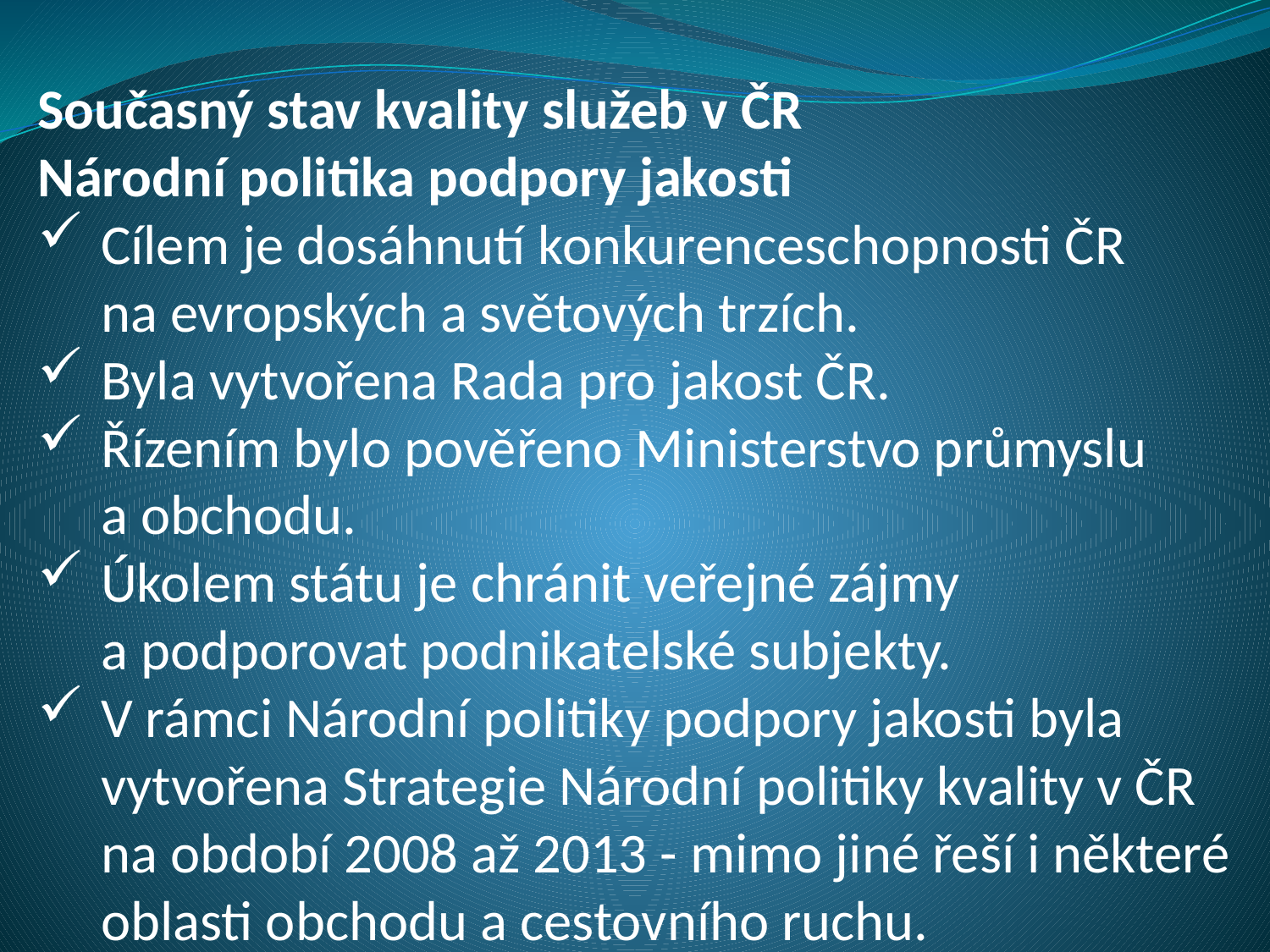

Současný stav kvality služeb v ČR
Národní politika podpory jakosti
Cílem je dosáhnutí konkurenceschopnosti ČR
na evropských a světových trzích.
Byla vytvořena Rada pro jakost ČR.
Řízením bylo pověřeno Ministerstvo průmyslu
a obchodu.
Úkolem státu je chránit veřejné zájmy
a podporovat podnikatelské subjekty.
V rámci Národní politiky podpory jakosti byla vytvořena Strategie Národní politiky kvality v ČR na období 2008 až 2013 - mimo jiné řeší i některé oblasti obchodu a cestovního ruchu.